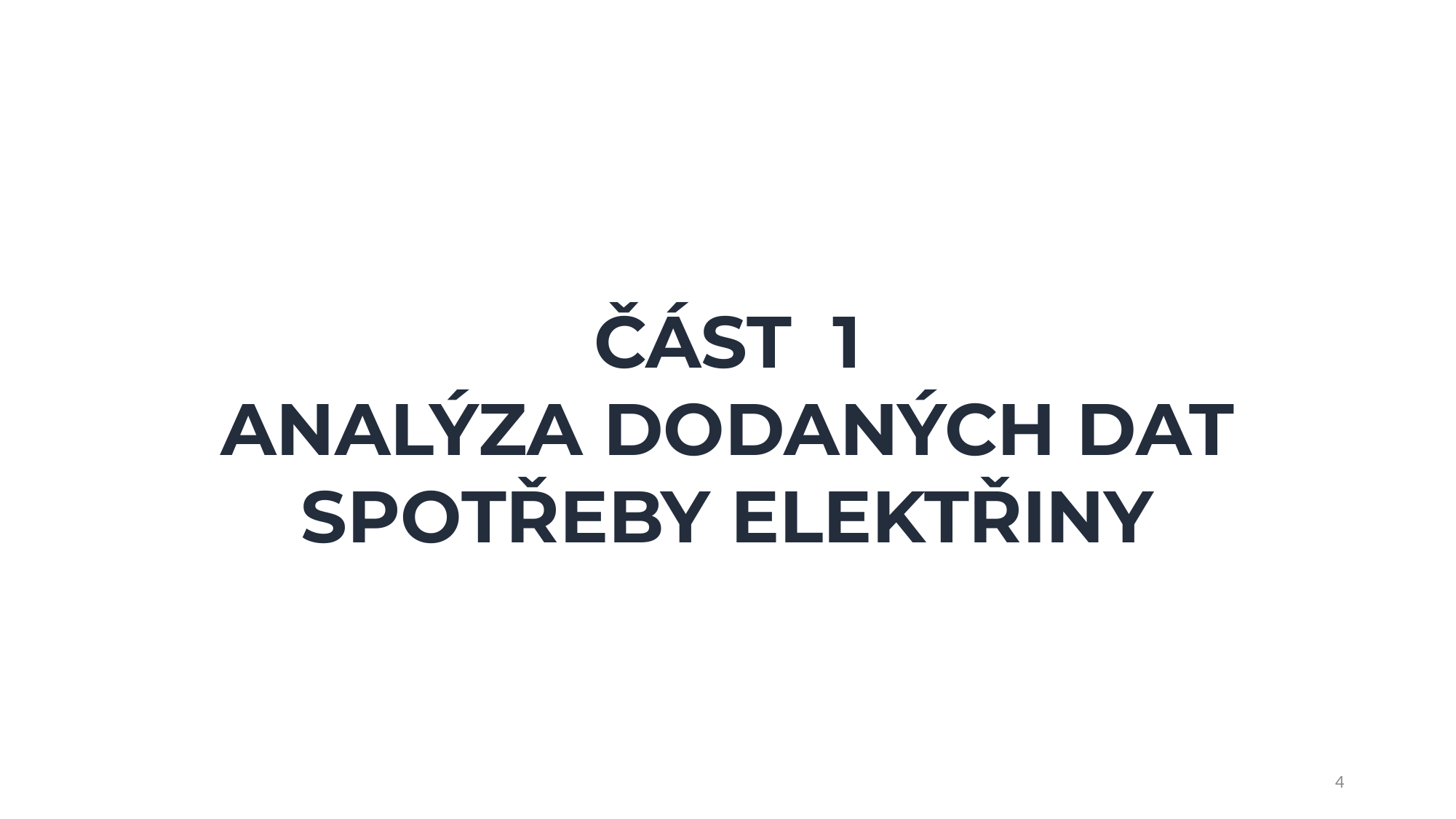

ČÁST  1
ANALÝZA DODANÝCH DAT
SPOTŘEBY ELEKTŘINY
4